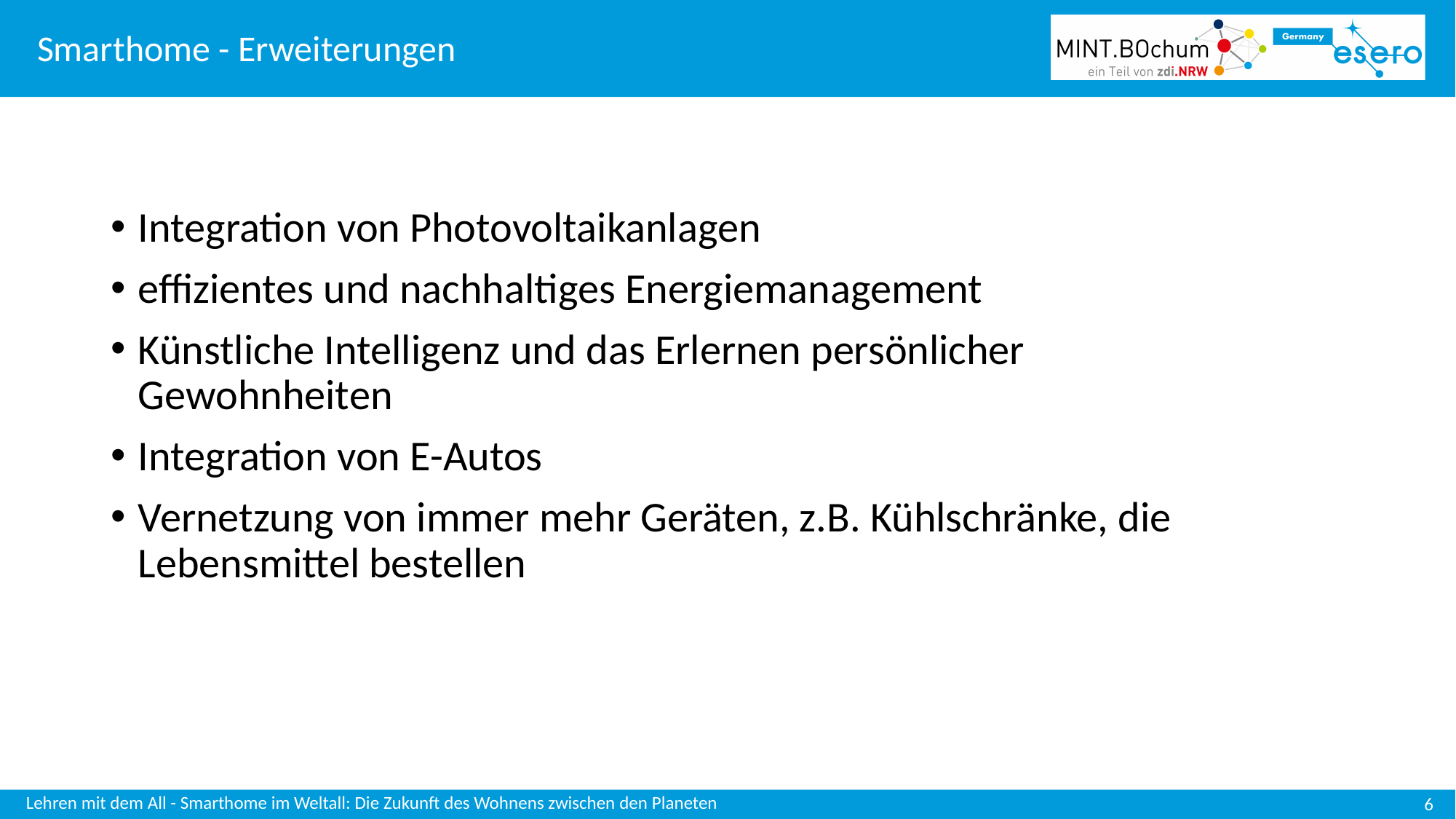

# Smarthome - Erweiterungen

Integration von Photovoltaikanlagen
effizientes und nachhaltiges Energiemanagement
Künstliche Intelligenz und das Erlernen persönlicher Gewohnheiten
Integration von E-Autos
Vernetzung von immer mehr Geräten, z.B. Kühlschränke, die Lebensmittel bestellen